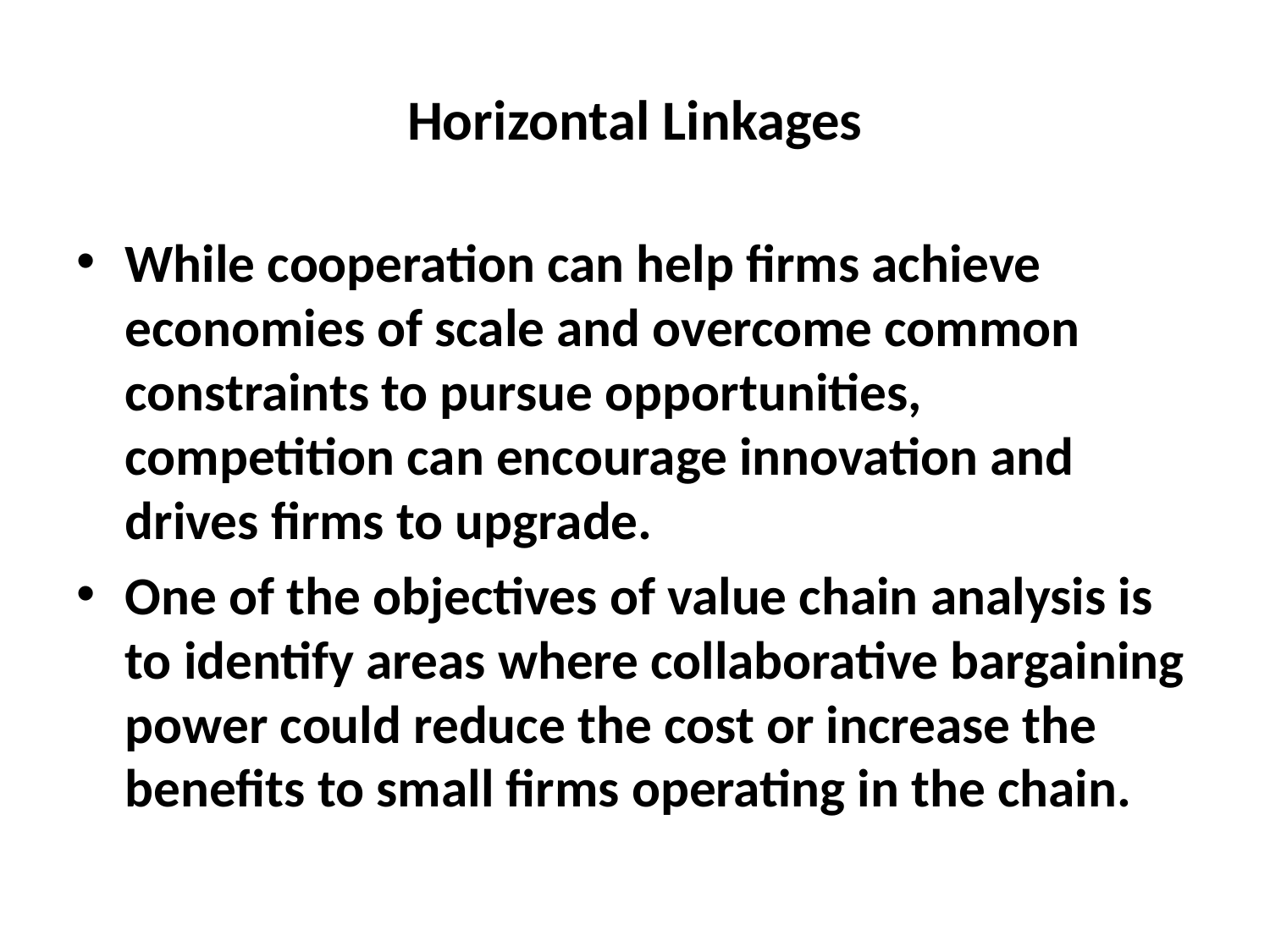

# Horizontal Linkages
While cooperation can help firms achieve economies of scale and overcome common constraints to pursue opportunities, competition can encourage innovation and drives firms to upgrade.
One of the objectives of value chain analysis is to identify areas where collaborative bargaining power could reduce the cost or increase the benefits to small firms operating in the chain.